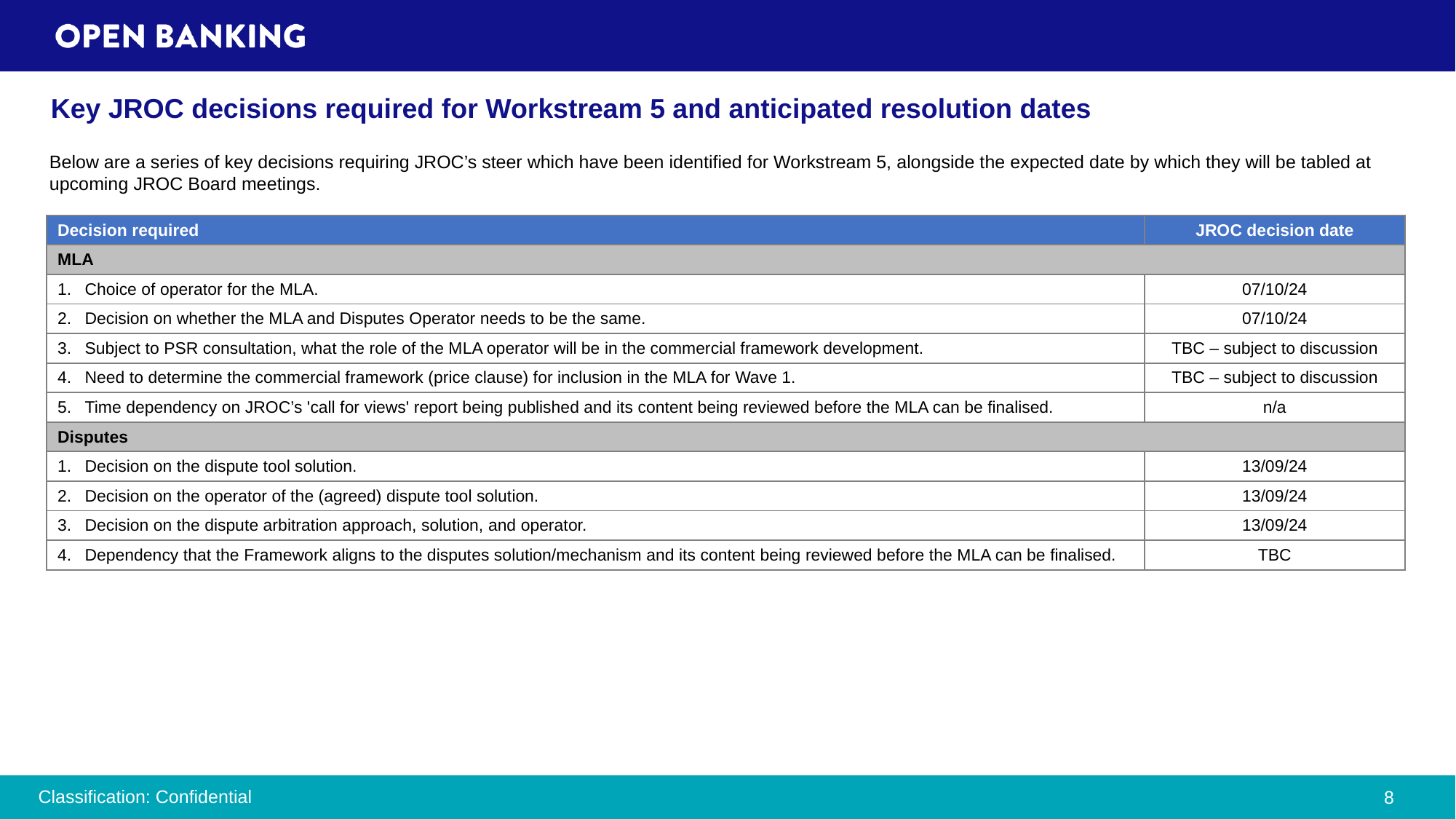

Key JROC decisions required for Workstream 5 and anticipated resolution dates
Below are a series of key decisions requiring JROC’s steer which have been identified for Workstream 5, alongside the expected date by which they will be tabled at upcoming JROC Board meetings.
| Decision required | JROC decision date |
| --- | --- |
| MLA |  |
| Choice of operator for the MLA. | 07/10/24 |
| Decision on whether the MLA and Disputes Operator needs to be the same. | 07/10/24 |
| Subject to PSR consultation, what the role of the MLA operator will be in the commercial framework development. | TBC – subject to discussion |
| Need to determine the commercial framework (price clause) for inclusion in the MLA for Wave 1. | TBC – subject to discussion |
| Time dependency on JROC’s 'call for views' report being published and its content being reviewed before the MLA can be finalised. | n/a |
| Disputes |  |
| Decision on the dispute tool solution. | 13/09/24 |
| Decision on the operator of the (agreed) dispute tool solution. | 13/09/24 |
| Decision on the dispute arbitration approach, solution, and operator. | 13/09/24 |
| Dependency that the Framework aligns to the disputes solution/mechanism and its content being reviewed before the MLA can be finalised. | TBC |
Classification: Confidential
8